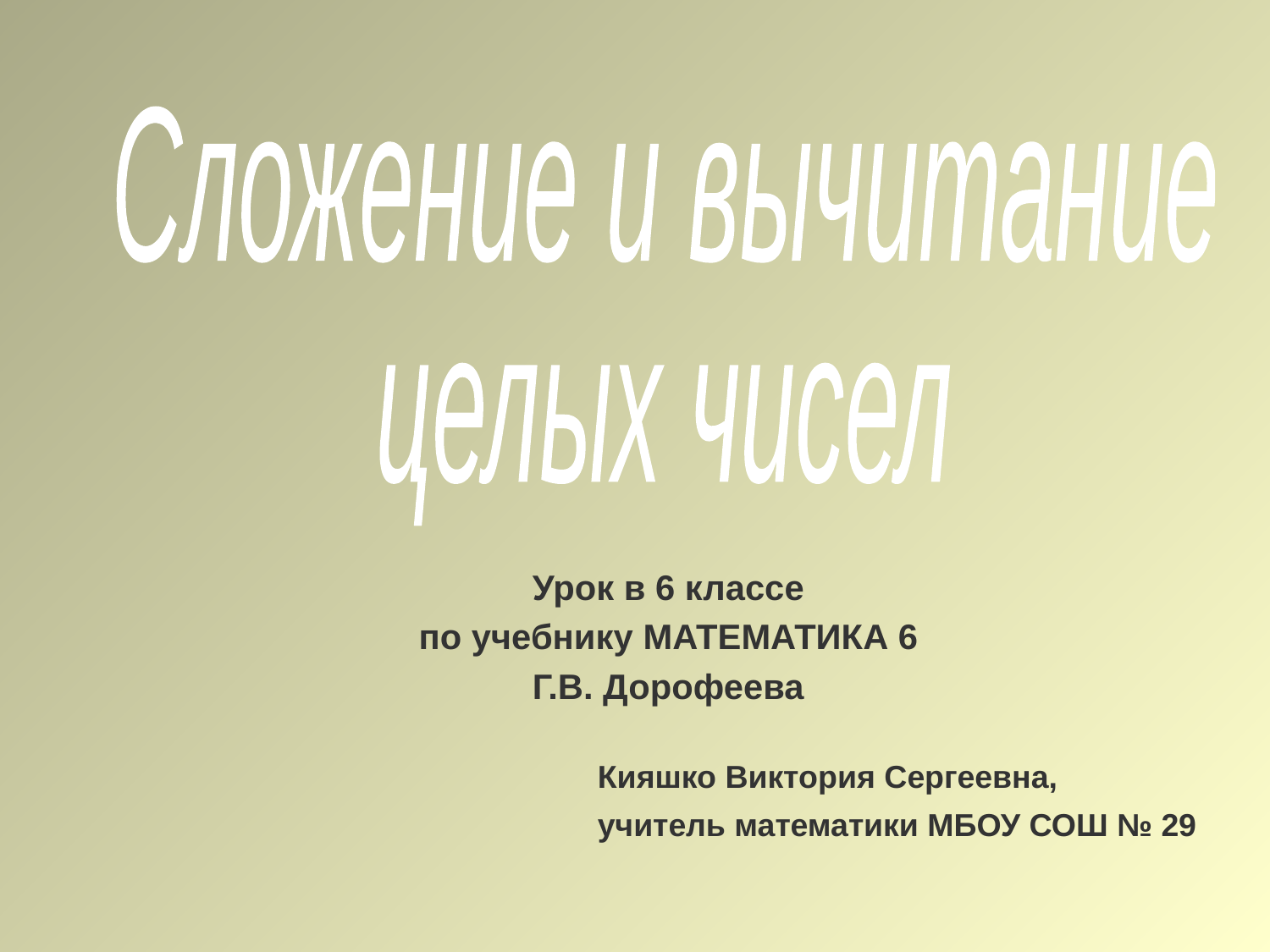

Сложение и вычитание
целых чисел
Урок в 6 классе
по учебнику МАТЕМАТИКА 6
Г.В. Дорофеева
Кияшко Виктория Сергеевна,
учитель математики МБОУ СОШ № 29